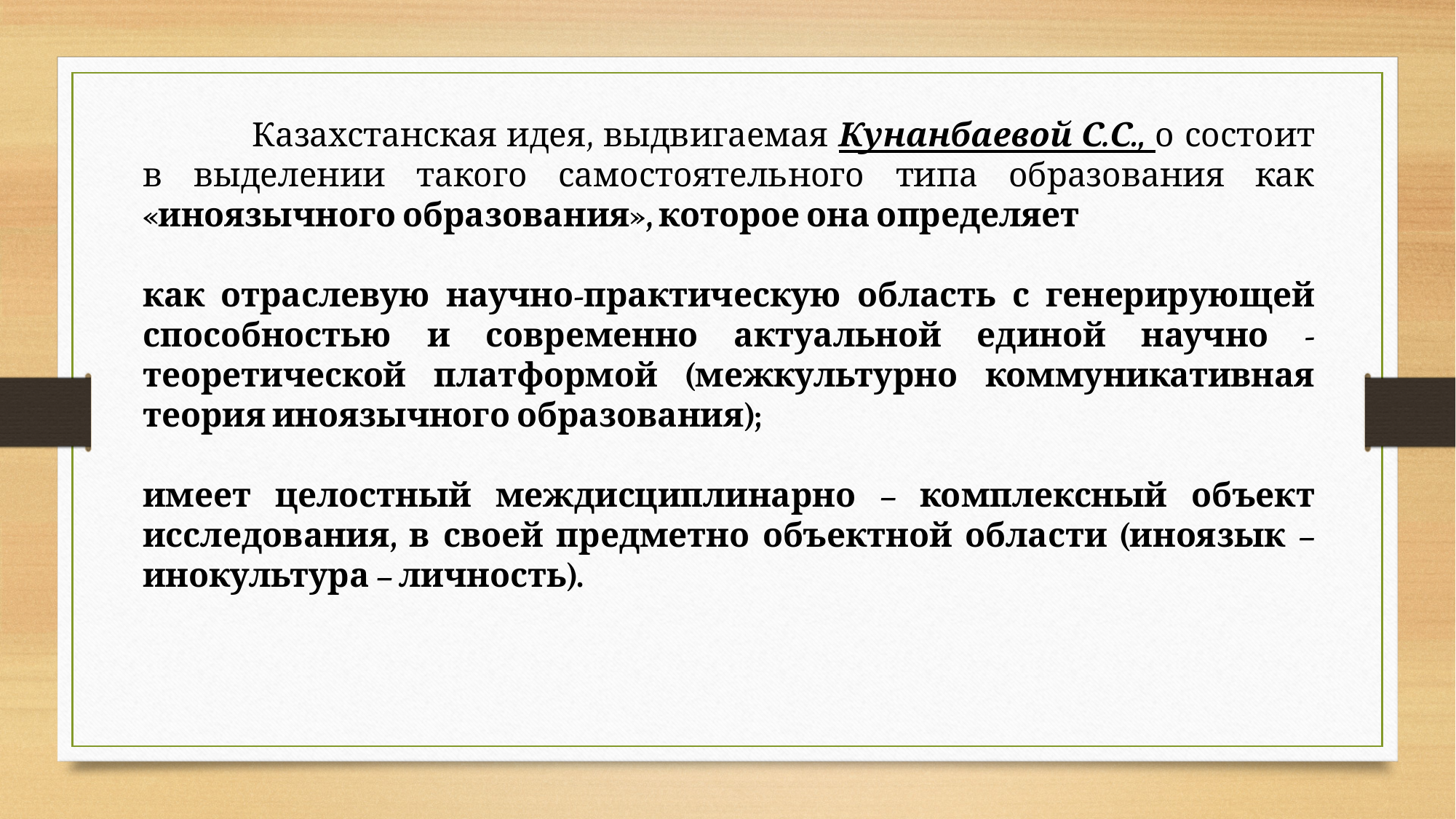

Казахстанская идея, выдвигаемая Кунанбаевой С.С., о состоит в выделении такого самостоятельного типа образования как «иноязычного образования», которое она определяет

как отраслевую научно-практическую область с генерирующей способностью и современно актуальной единой научно - теоретической платформой (межкультурно коммуникативная теория иноязычного образования);

имеет целостный междисциплинарно – комплексный объект исследования, в своей предметно объектной области (иноязык – инокультура – личность).